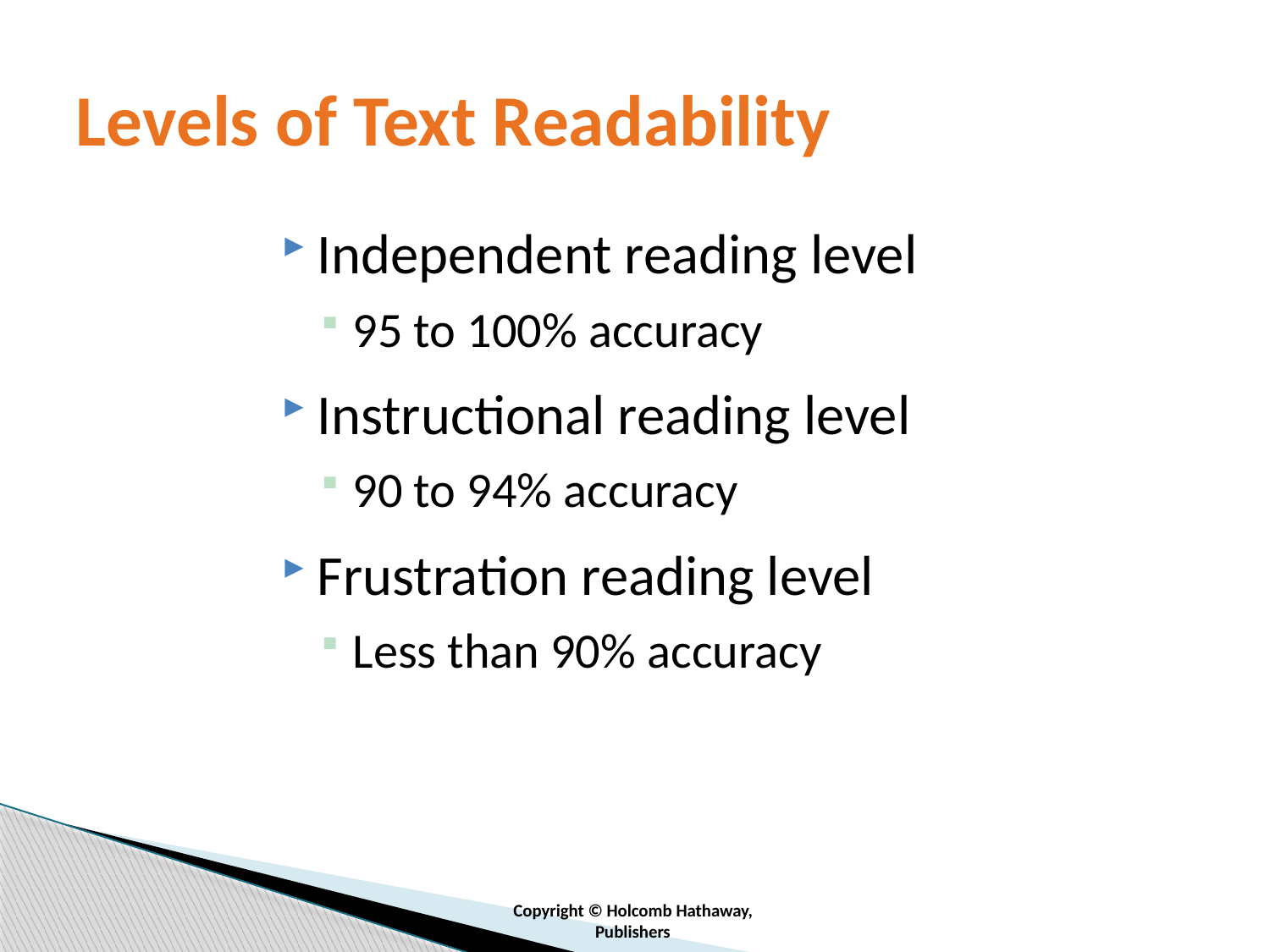

# Levels of Text Readability
Independent reading level
95 to 100% accuracy
Instructional reading level
90 to 94% accuracy
Frustration reading level
Less than 90% accuracy
Copyright © Holcomb Hathaway,
Publishers